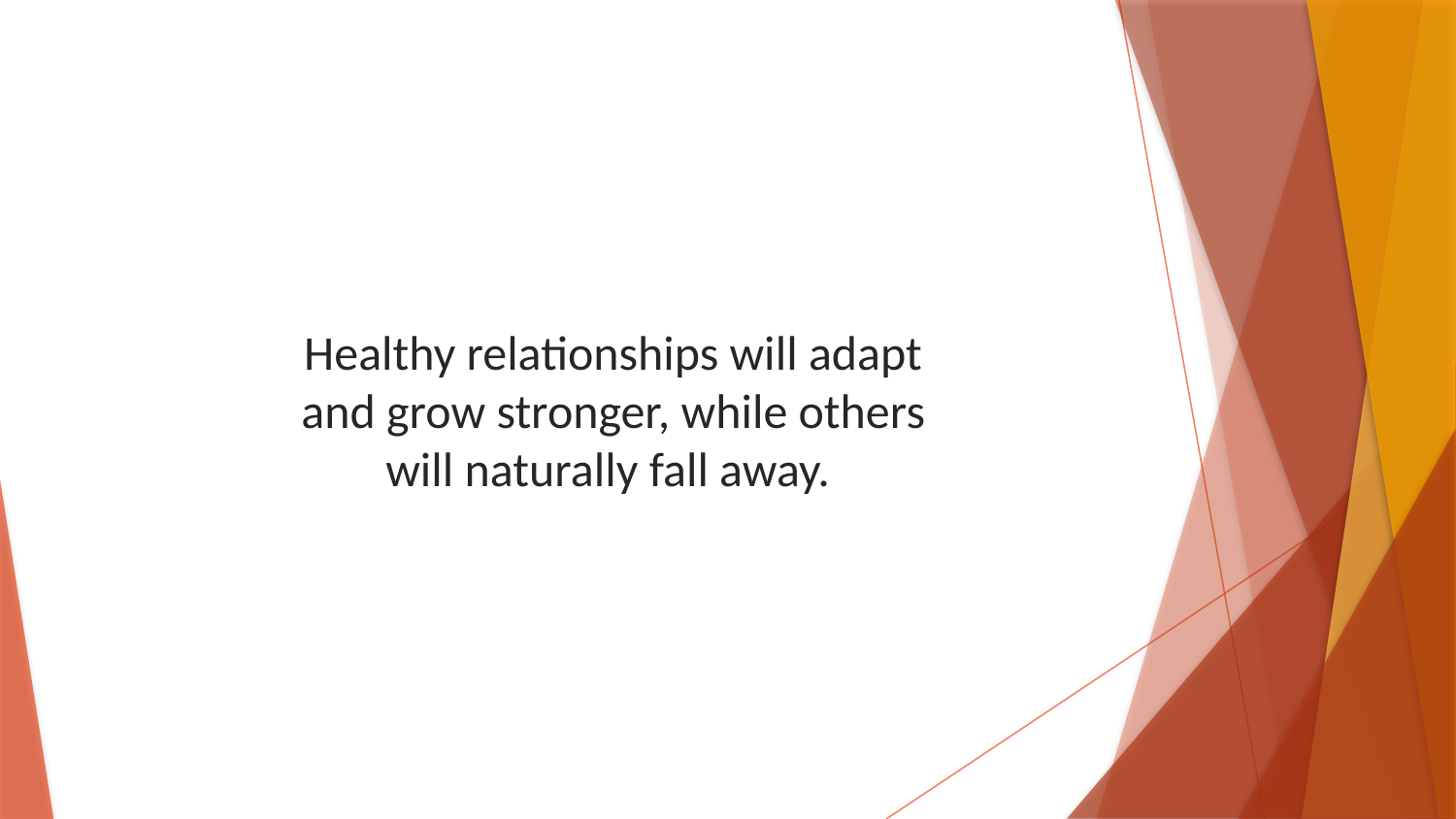

Healthy relationships will adapt and grow stronger, while others will naturally fall away.